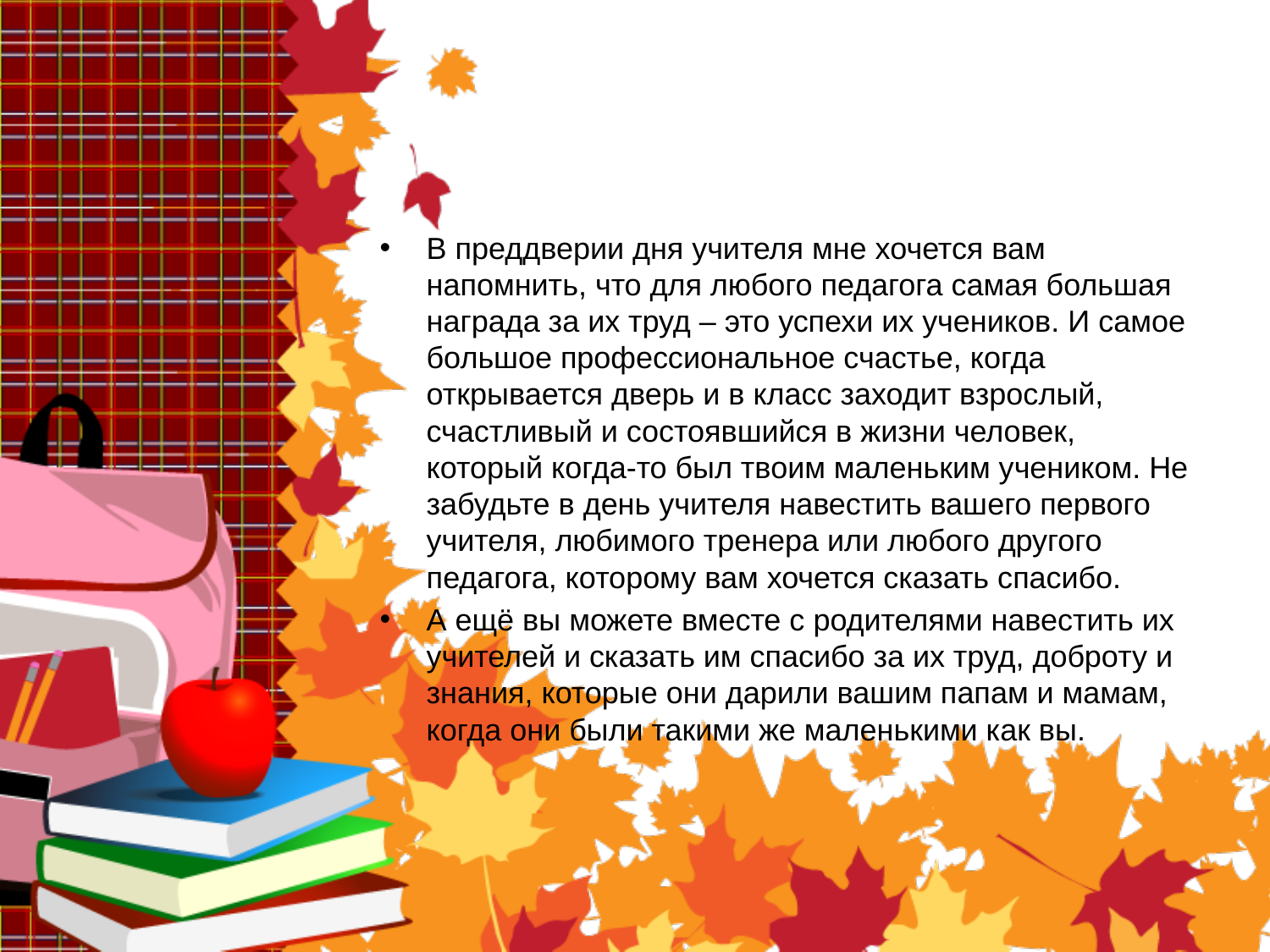

#
В преддверии дня учителя мне хочется вам напомнить, что для любого педагога самая большая награда за их труд – это успехи их учеников. И самое большое профессиональное счастье, когда открывается дверь и в класс заходит взрослый, счастливый и состоявшийся в жизни человек, который когда-то был твоим маленьким учеником. Не забудьте в день учителя навестить вашего первого учителя, любимого тренера или любого другого педагога, которому вам хочется сказать спасибо.
А ещё вы можете вместе с родителями навестить их учителей и сказать им спасибо за их труд, доброту и знания, которые они дарили вашим папам и мамам, когда они были такими же маленькими как вы.